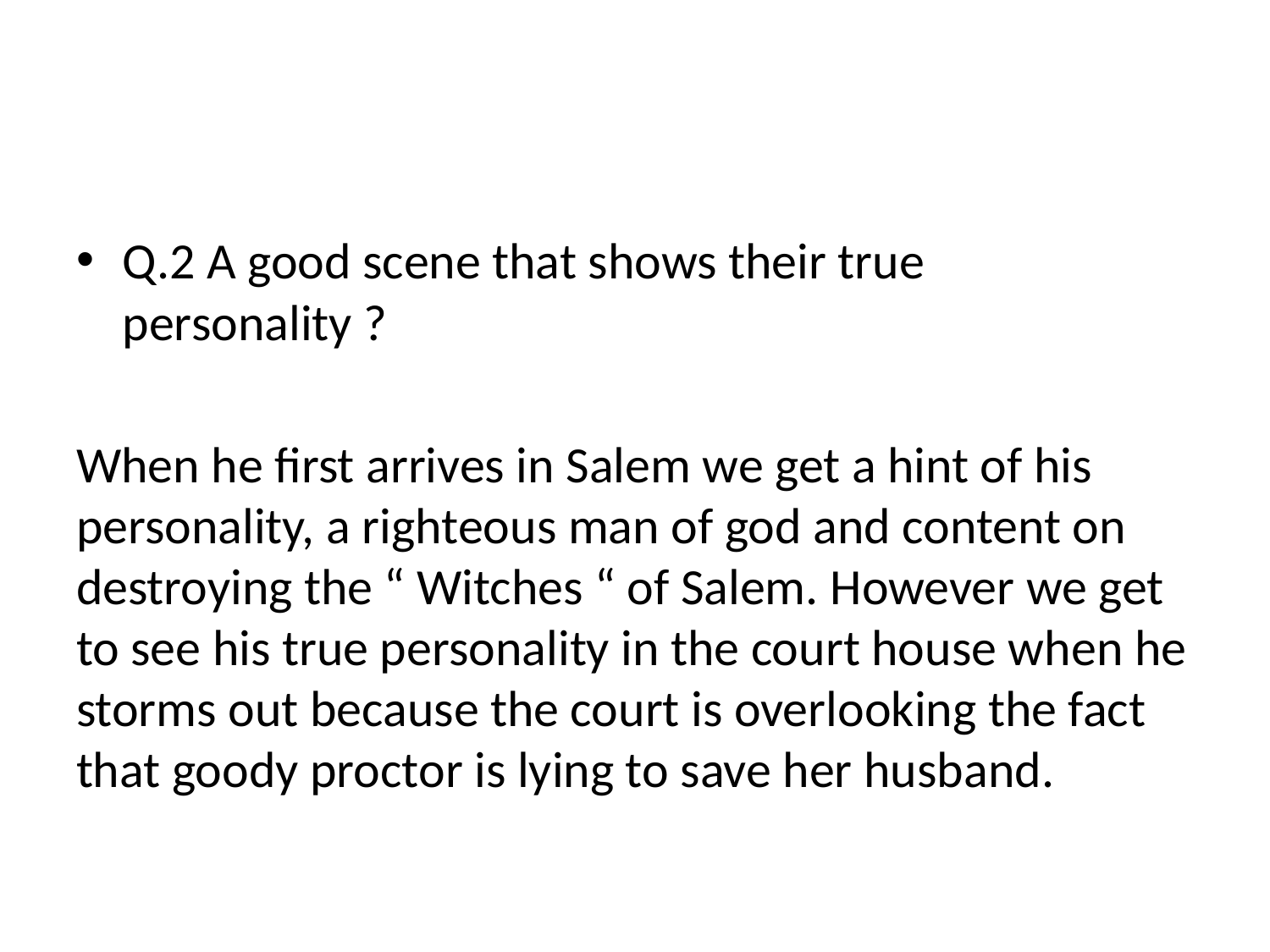

Q.2 A good scene that shows their true personality ?

When he first arrives in Salem we get a hint of his personality, a righteous man of god and content on destroying the “ Witches “ of Salem. However we get to see his true personality in the court house when he storms out because the court is overlooking the fact that goody proctor is lying to save her husband.